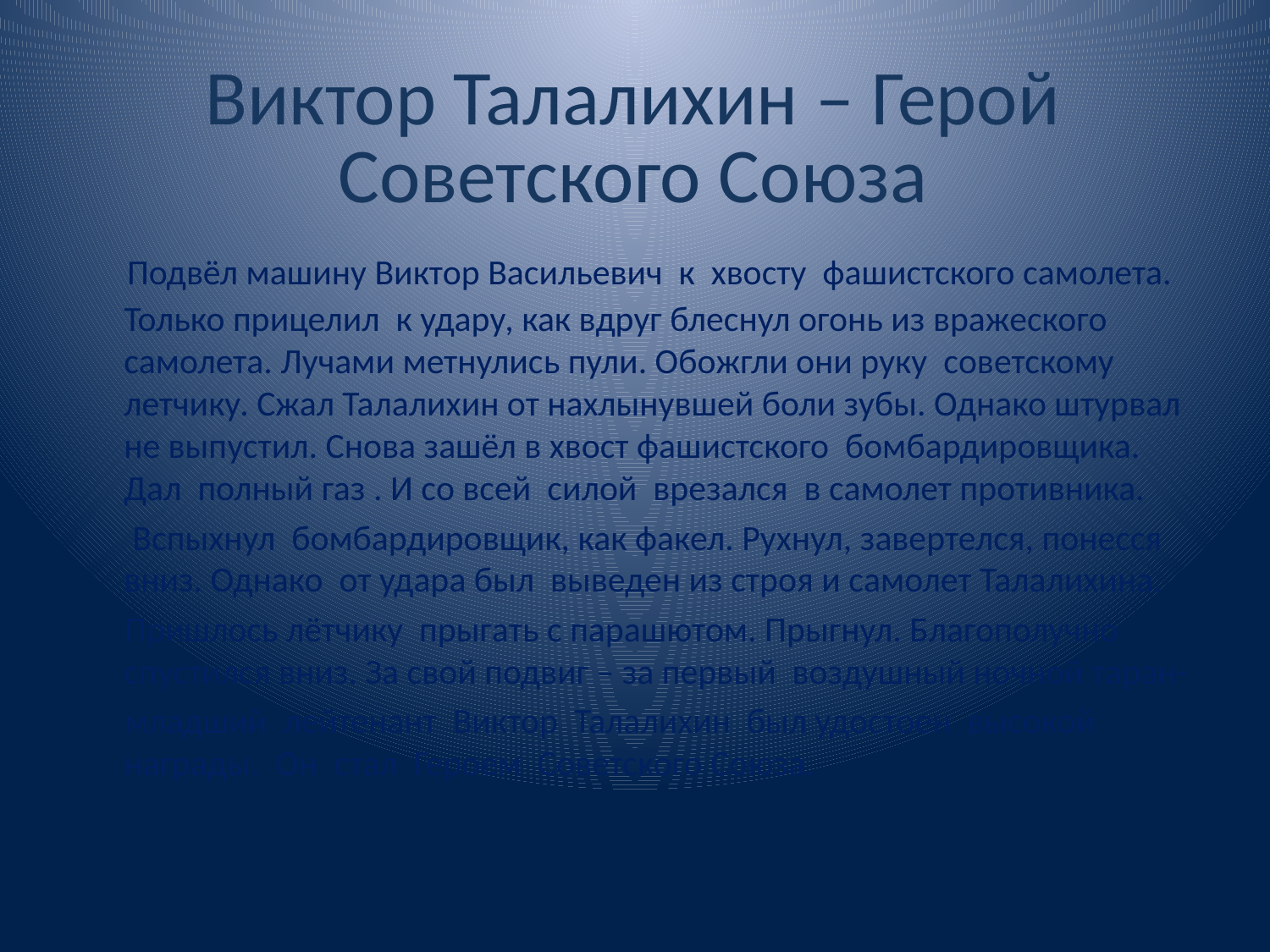

# Виктор Талалихин – Герой Советского Союза
    Подвёл машину Виктор Васильевич  к  хвосту  фашистского самолета. Только прицелил  к удару, как вдруг блеснул огонь из вражеского самолета. Лучами метнулись пули. Обожгли они руку  советскому  летчику. Сжал Талалихин от нахлынувшей боли зубы. Однако штурвал не выпустил. Снова зашёл в хвост фашистского  бомбардировщика. Дал  полный газ . И со всей  силой  врезался  в самолет противника.
       Вспыхнул  бомбардировщик, как факел. Рухнул, завертелся, понесся вниз. Однако  от удара был  выведен из строя и самолет Талалихина.
      Пришлось лётчику  прыгать с парашютом. Прыгнул. Благополучно спустился вниз. За свой подвиг – за первый  воздушный ночной таран-
      младший  лейтенант  Виктор  Талалихин  был удостоен  высокой      награды.  Он  стал  Героем  Советского Союза.